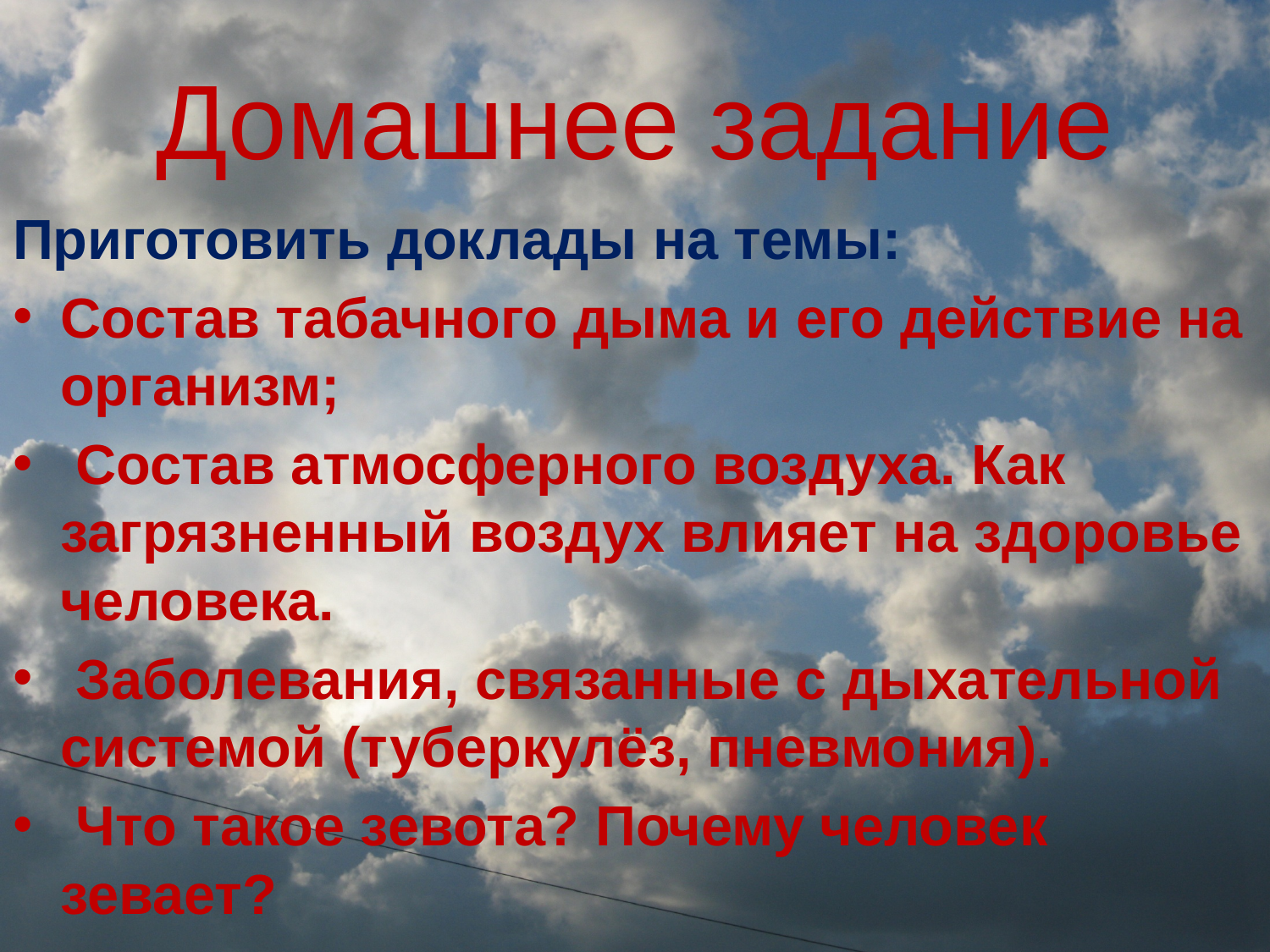

# Домашнее задание
Приготовить доклады на темы:
Состав табачного дыма и его действие на организм;
 Состав атмосферного воздуха. Как загрязненный воздух влияет на здоровье человека.
 Заболевания, связанные с дыхательной системой (туберкулёз, пневмония).
 Что такое зевота? Почему человек зевает?